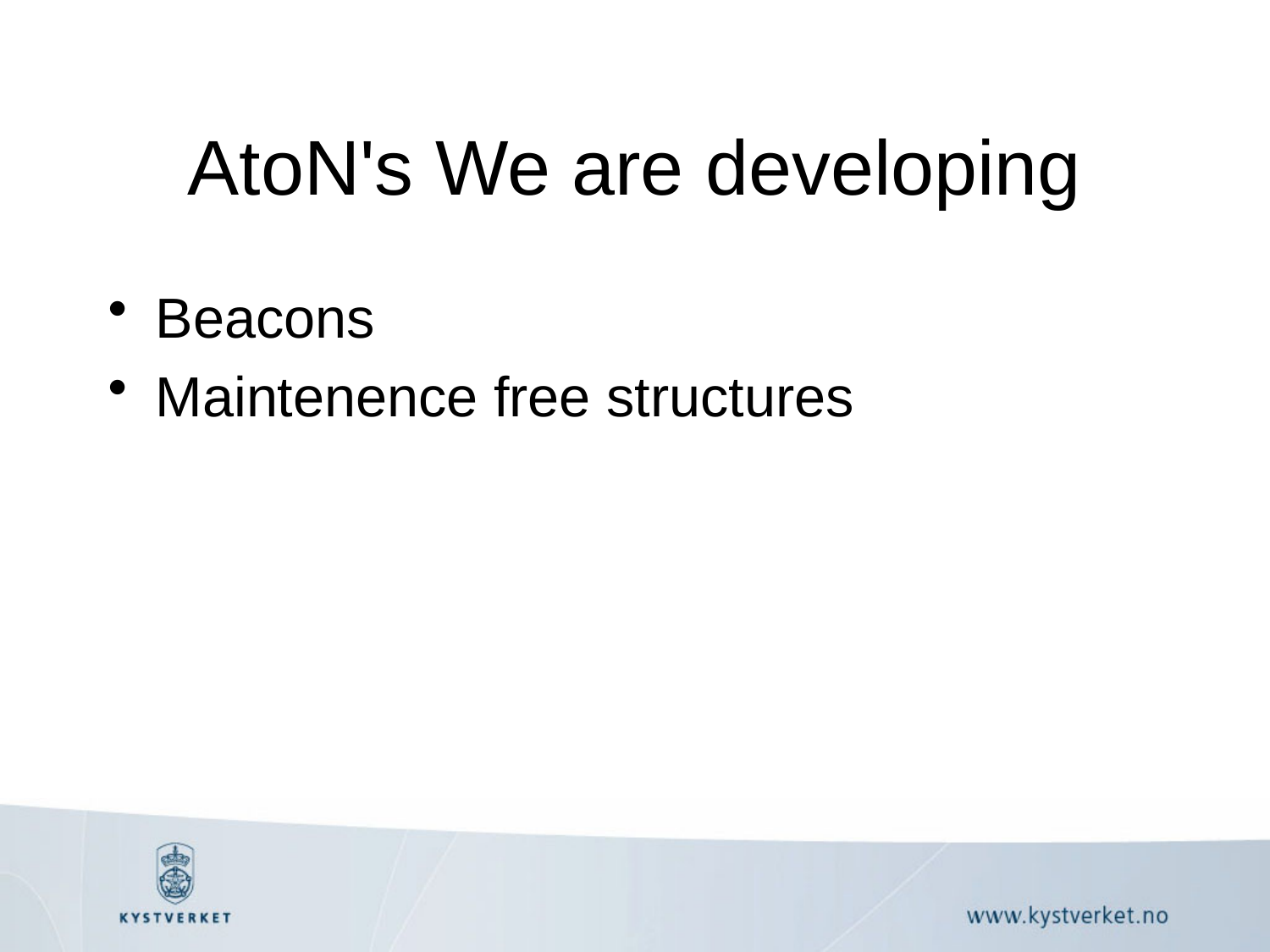

# AtoN's We are developing
Beacons
Maintenence free structures